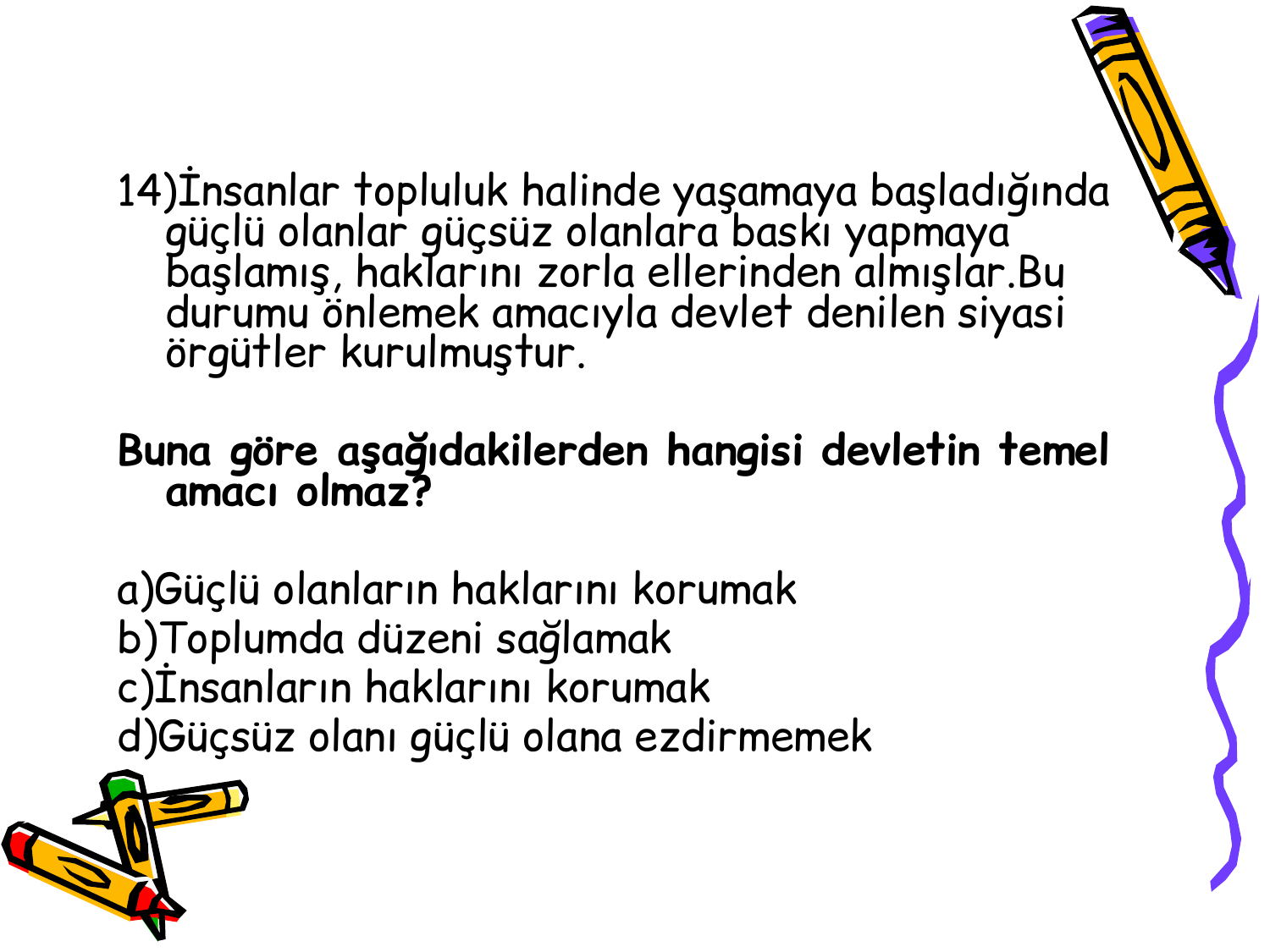

14)İnsanlar topluluk halinde yaşamaya başladığında güçlü olanlar güçsüz olanlara baskı yapmaya başlamış, haklarını zorla ellerinden almışlar.Bu durumu önlemek amacıyla devlet denilen siyasi örgütler kurulmuştur.

Buna göre aşağıdakilerden hangisi devletin temel amacı olmaz?

a)Güçlü olanların haklarını korumak
b)Toplumda düzeni sağlamak
c)İnsanların haklarını korumak
d)Güçsüz olanı güçlü olana ezdirmemek